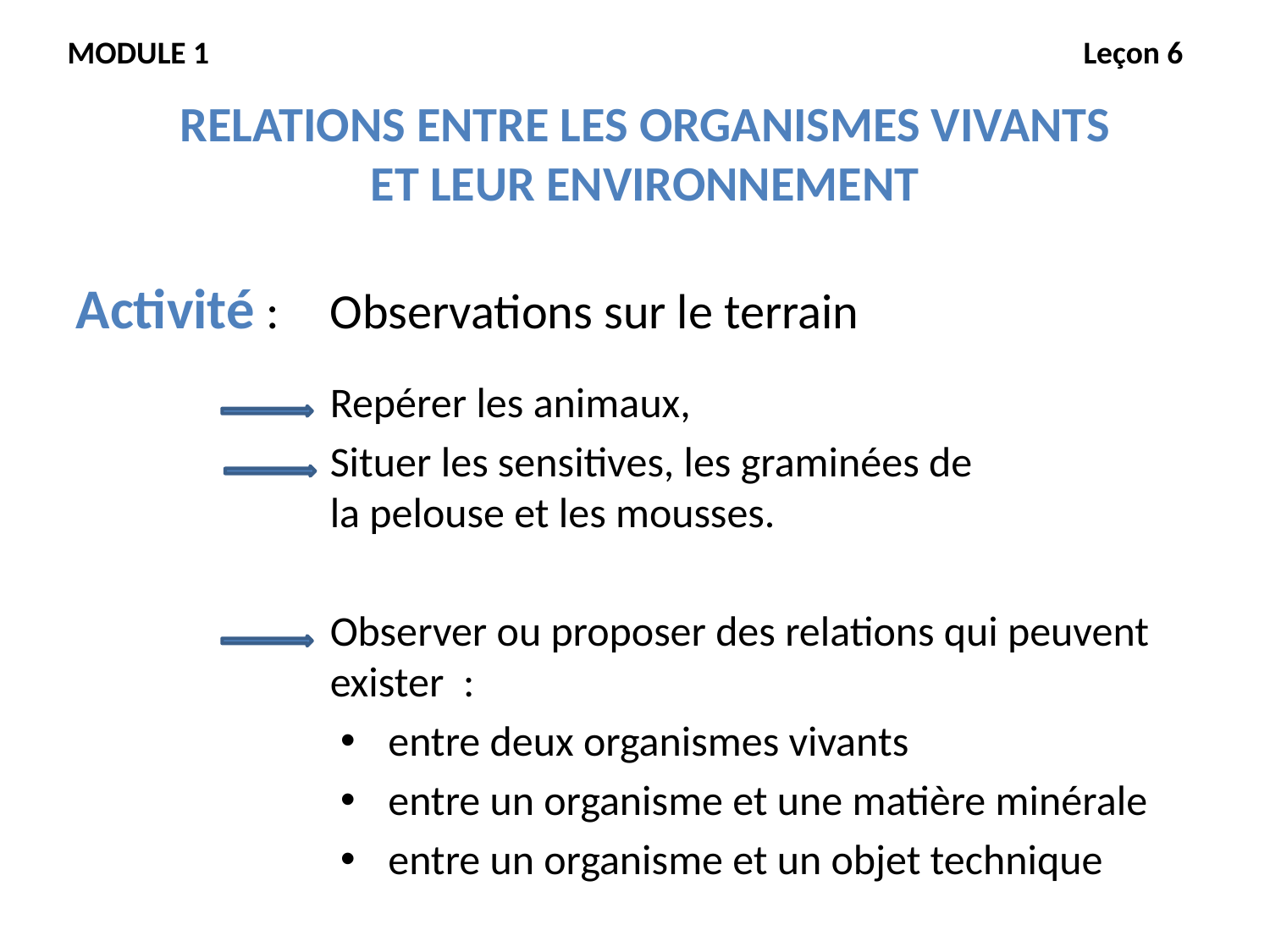

MODULE 1							Leçon 6
RELATIONS ENTRE LES ORGANISMES VIVANTS
ET LEUR ENVIRONNEMENT
Activité : 	Observations sur le terrain

		Repérer les animaux,
		Situer les sensitives, les graminées de 			la pelouse et les mousses.

		Observer ou proposer des relations qui peuvent 		exister  :
entre deux organismes vivants
entre un organisme et une matière minérale
entre un organisme et un objet technique